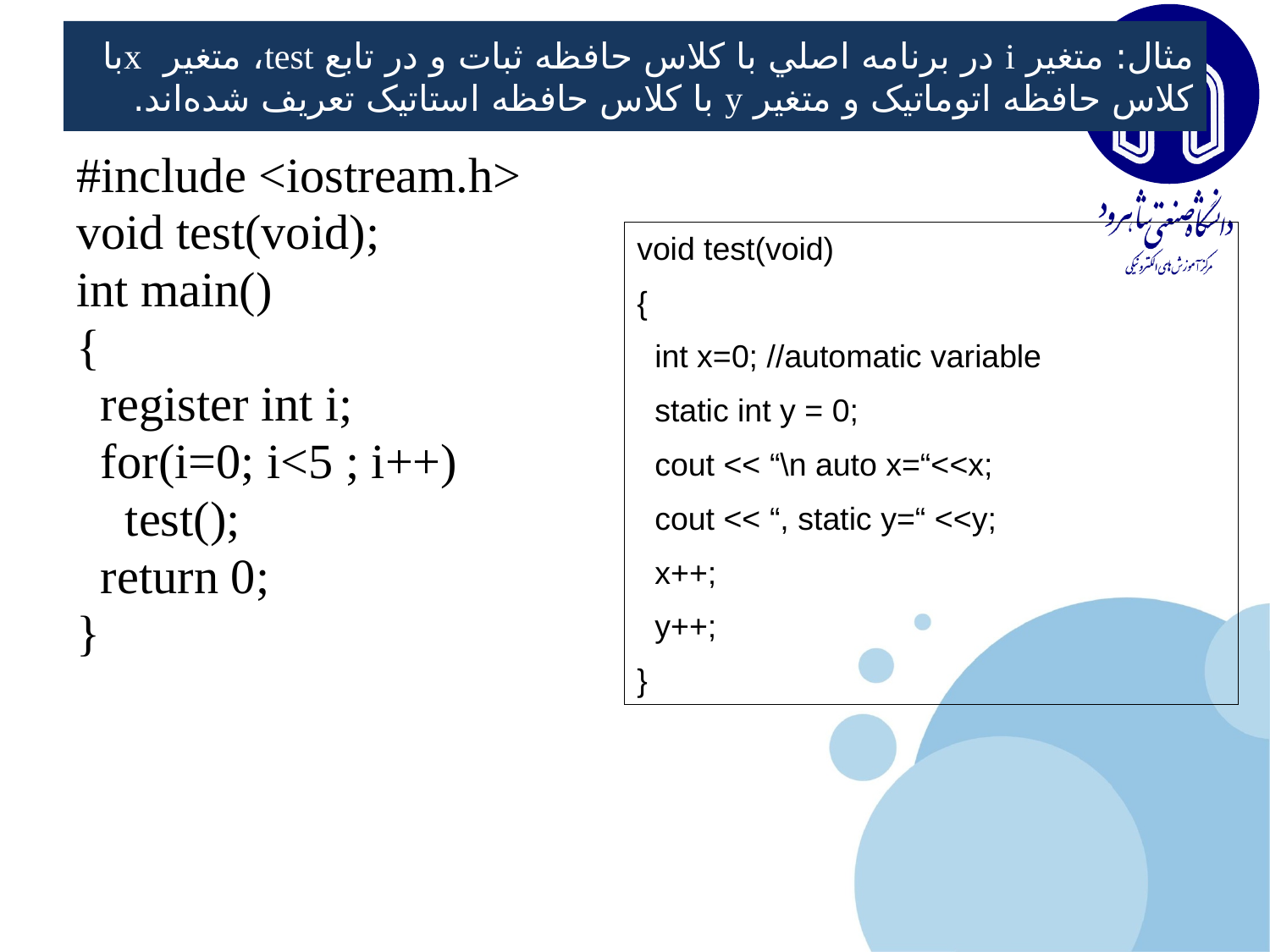

# مثال: متغير i در برنامه اصلي با کلاس حافظه ثبات و در تابع test، متغير  xبا کلاس حافظه اتوماتيک و متغير y با کلاس حافظه استاتيک تعريف شده‌اند.
#include <iostream.h>
void test(void);
int main()
{
  register int i;
  for(i=0; i<5 ; i++)
    test();
  return 0;
}

void test(void)
{
  int x=0; //automatic variable
  static int y = 0;
  cout << “\n auto x=“<<x;
  cout << “, static y=“ <<y;
  x++;
  y++;
}